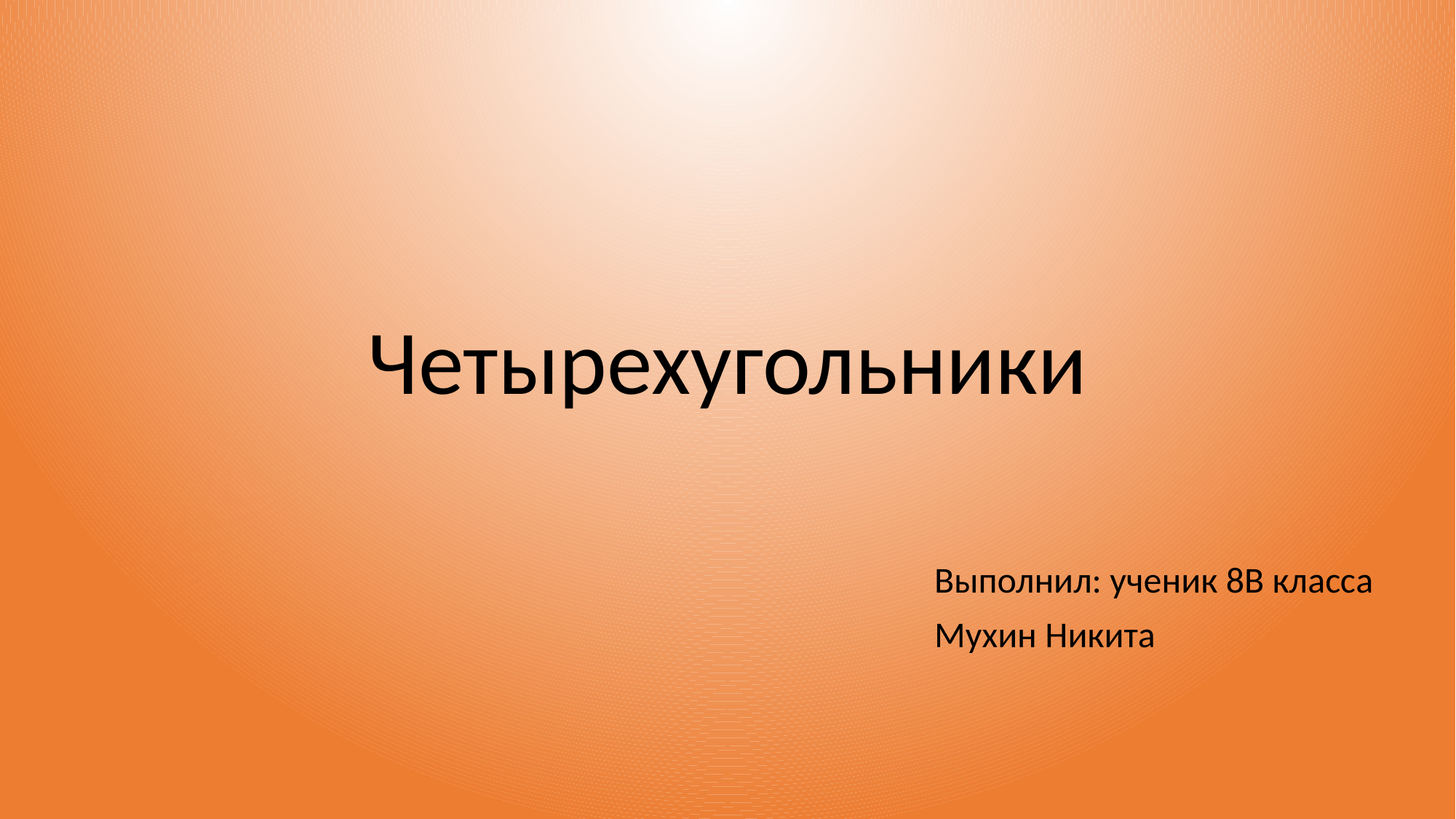

# Четырехугольники
Выполнил: ученик 8В класса
Мухин Никита